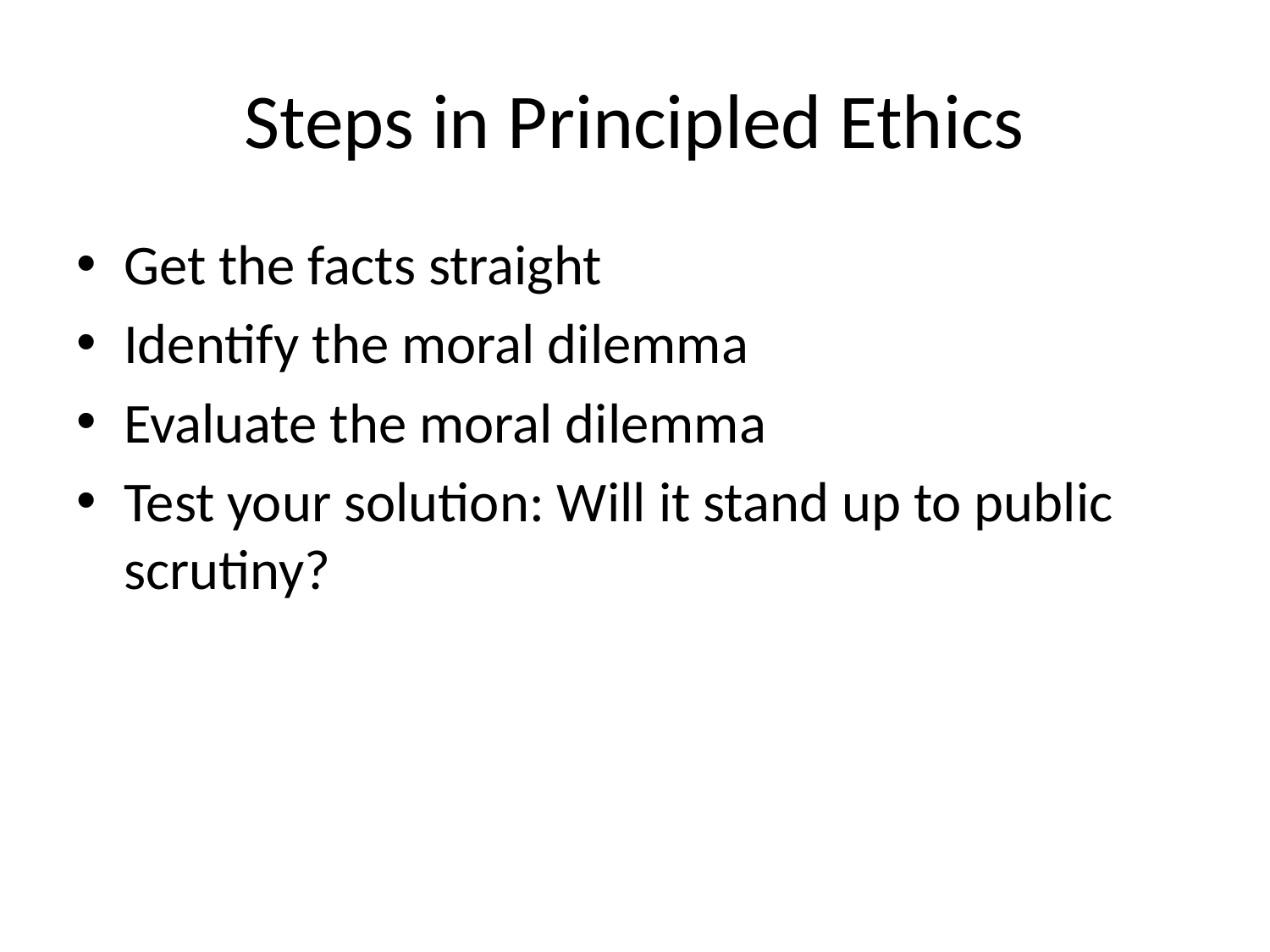

# Steps in Principled Ethics
Get the facts straight
Identify the moral dilemma
Evaluate the moral dilemma
Test your solution: Will it stand up to public scrutiny?